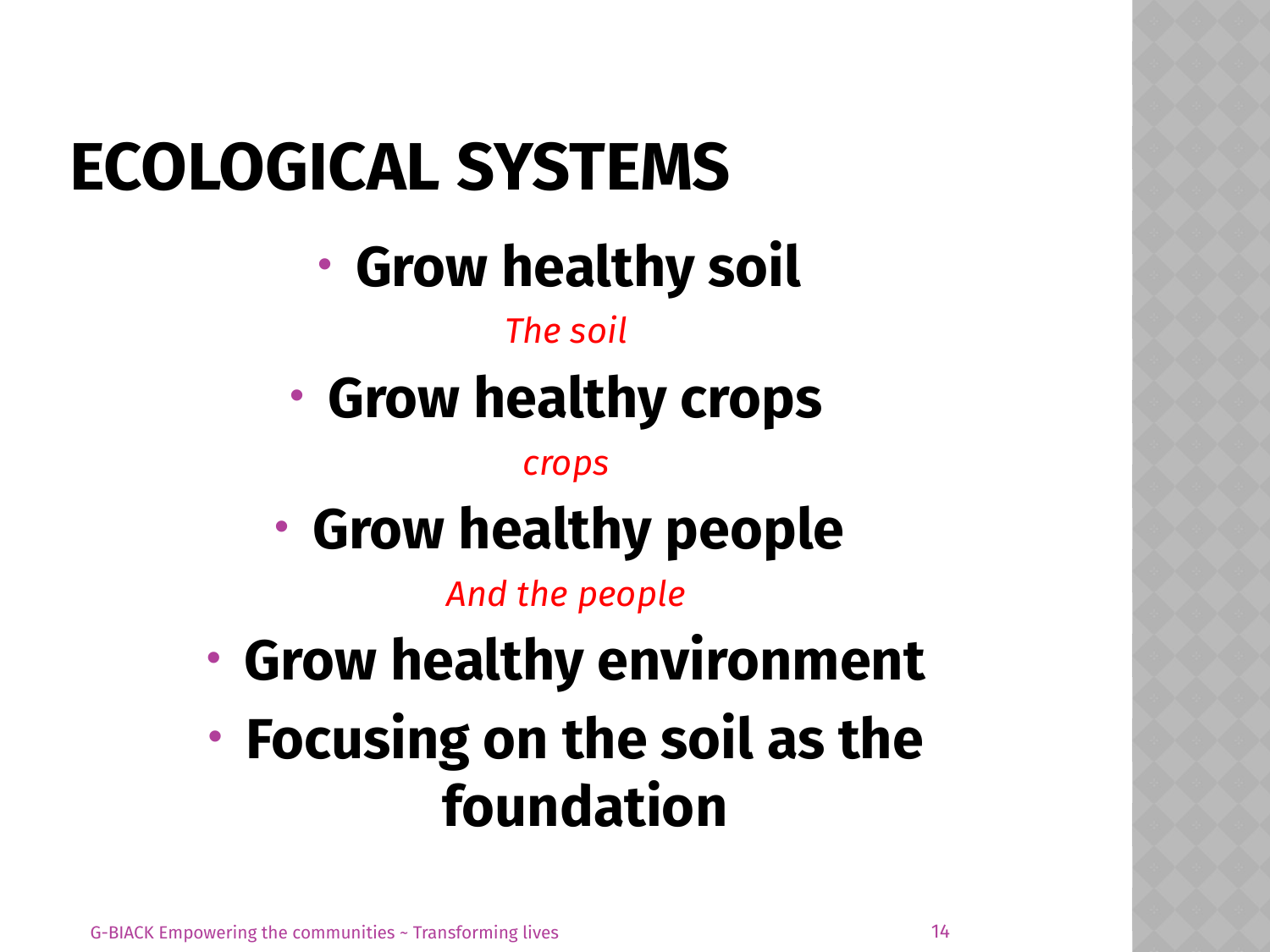

# Ecological systems
Grow healthy soil
The soil
Grow healthy crops
crops
Grow healthy people
And the people
Grow healthy environment
Focusing on the soil as the foundation
14
G-BIACK Empowering the communities ~ Transforming lives